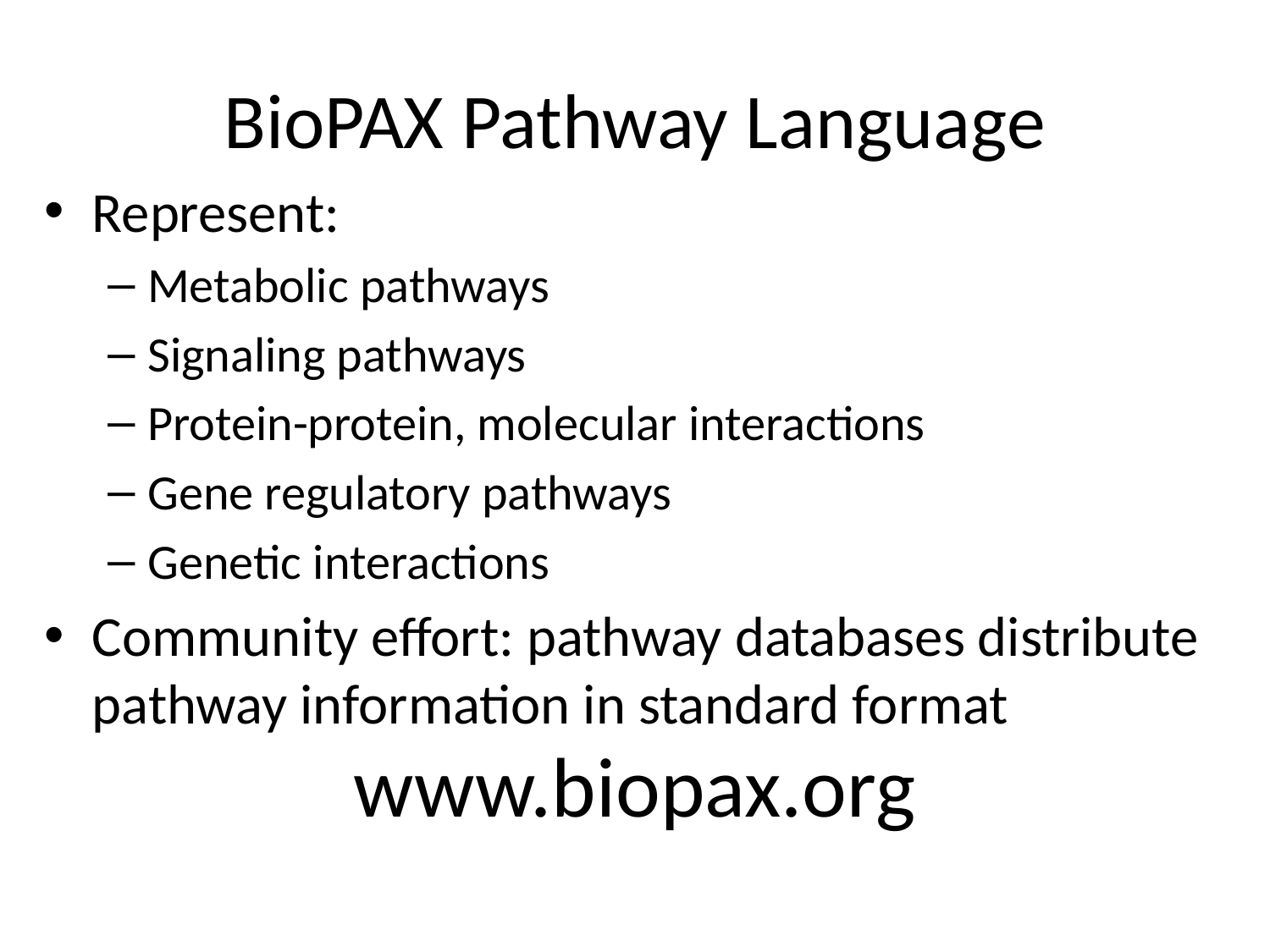

# BioPAX Pathway Language
Represent:
Metabolic pathways
Signaling pathways
Protein-protein, molecular interactions
Gene regulatory pathways
Genetic interactions
Community effort: pathway databases distribute pathway information in standard format
www.biopax.org